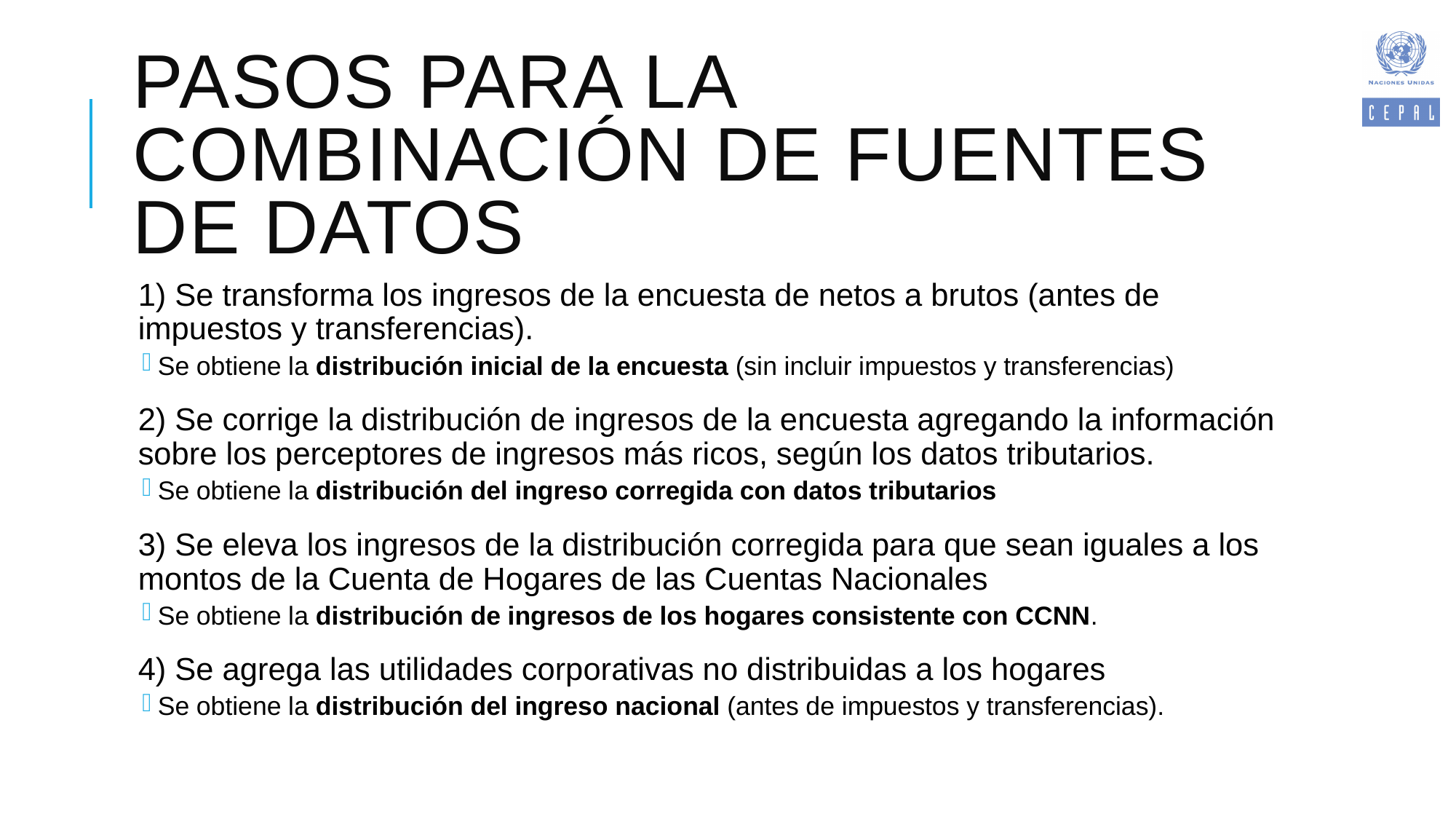

# pasos para la Combinación de fuentes de datos
1) Se transforma los ingresos de la encuesta de netos a brutos (antes de impuestos y transferencias).
Se obtiene la distribución inicial de la encuesta (sin incluir impuestos y transferencias)
2) Se corrige la distribución de ingresos de la encuesta agregando la información sobre los perceptores de ingresos más ricos, según los datos tributarios.
Se obtiene la distribución del ingreso corregida con datos tributarios
3) Se eleva los ingresos de la distribución corregida para que sean iguales a los montos de la Cuenta de Hogares de las Cuentas Nacionales
Se obtiene la distribución de ingresos de los hogares consistente con CCNN.
4) Se agrega las utilidades corporativas no distribuidas a los hogares
Se obtiene la distribución del ingreso nacional (antes de impuestos y transferencias).